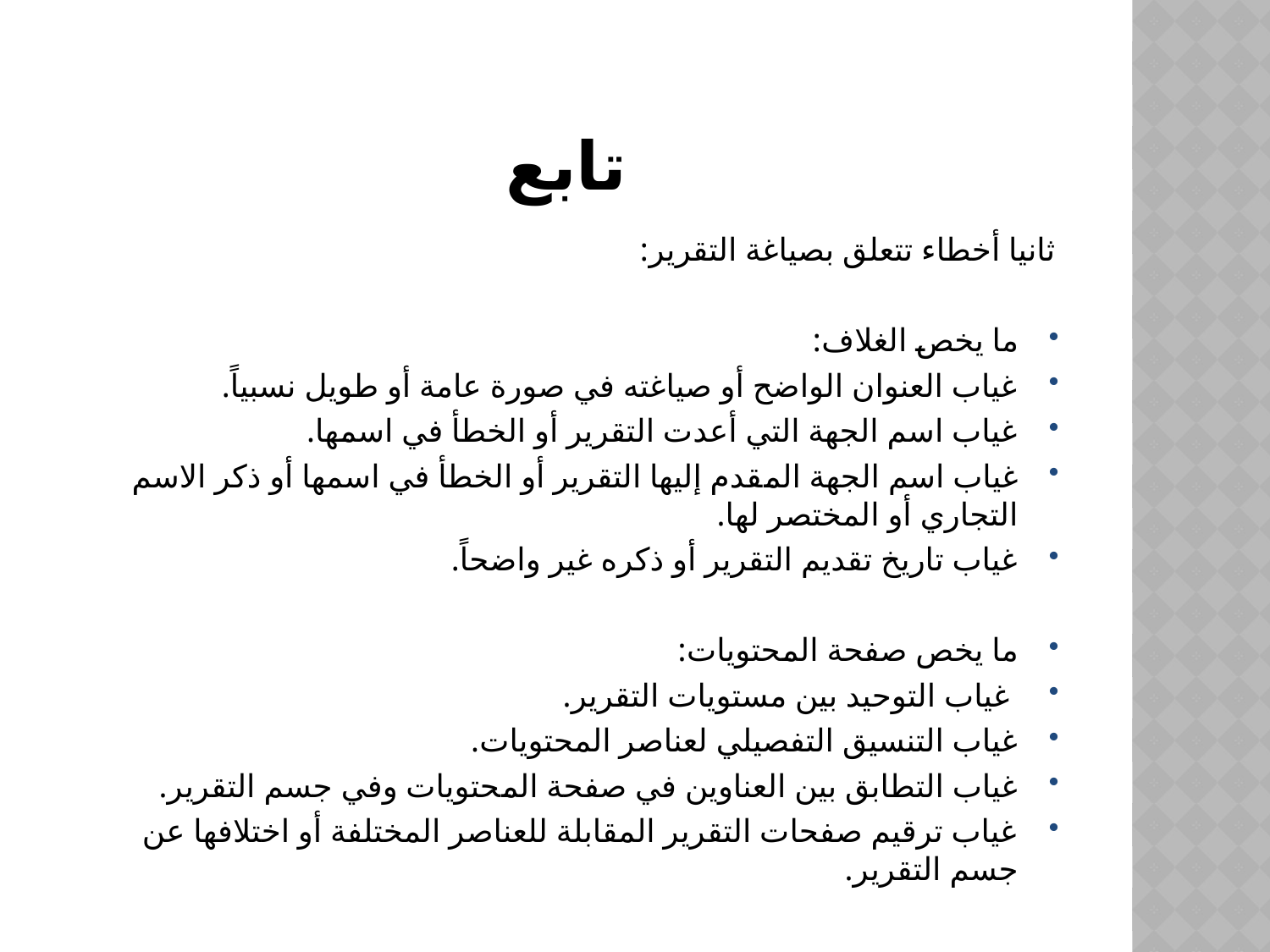

# تابع
ثانيا أخطاء تتعلق بصياغة التقرير:

ما يخص الغلاف:
غياب العنوان الواضح أو صياغته في صورة عامة أو طويل نسبياً.
غياب اسم الجهة التي أعدت التقرير أو الخطأ في اسمها.
غياب اسم الجهة المقدم إليها التقرير أو الخطأ في اسمها أو ذكر الاسم التجاري أو المختصر لها.
غياب تاريخ تقديم التقرير أو ذكره غير واضحاً.

ما يخص صفحة المحتويات:
 غياب التوحيد بين مستويات التقرير.
غياب التنسيق التفصيلي لعناصر المحتويات.
غياب التطابق بين العناوين في صفحة المحتويات وفي جسم التقرير.
غياب ترقيم صفحات التقرير المقابلة للعناصر المختلفة أو اختلافها عن جسم التقرير.